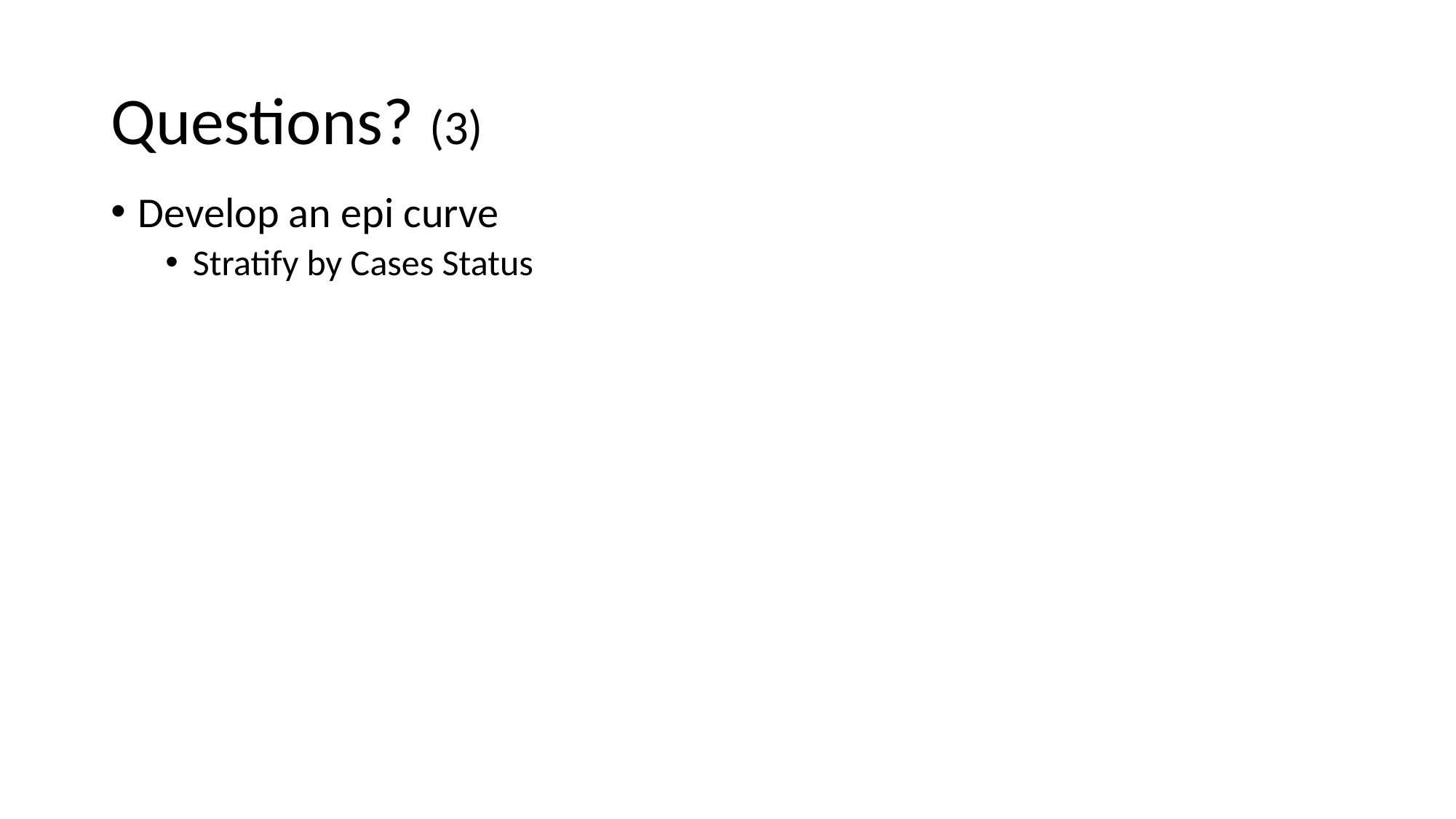

# Questions? (3)
Develop an epi curve
Stratify by Cases Status